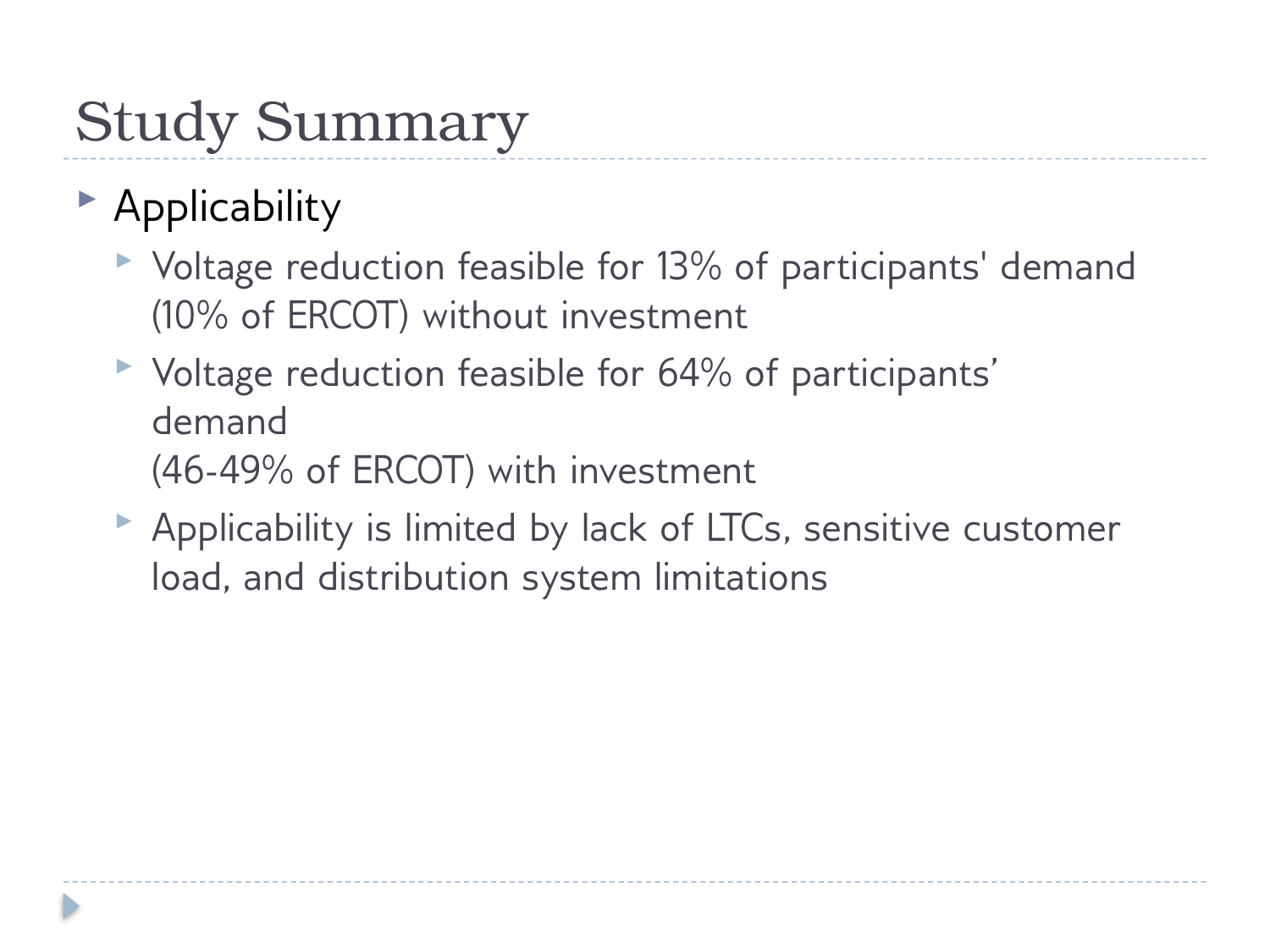

# Study Summary
Applicability
Voltage reduction feasible for 13% of participants' demand
(10% of ERCOT) without investment
Voltage reduction feasible for 64% of participants’ demand
(46-49% of ERCOT) with investment
Applicability is limited by lack of LTCs, sensitive customer load, and distribution system limitations